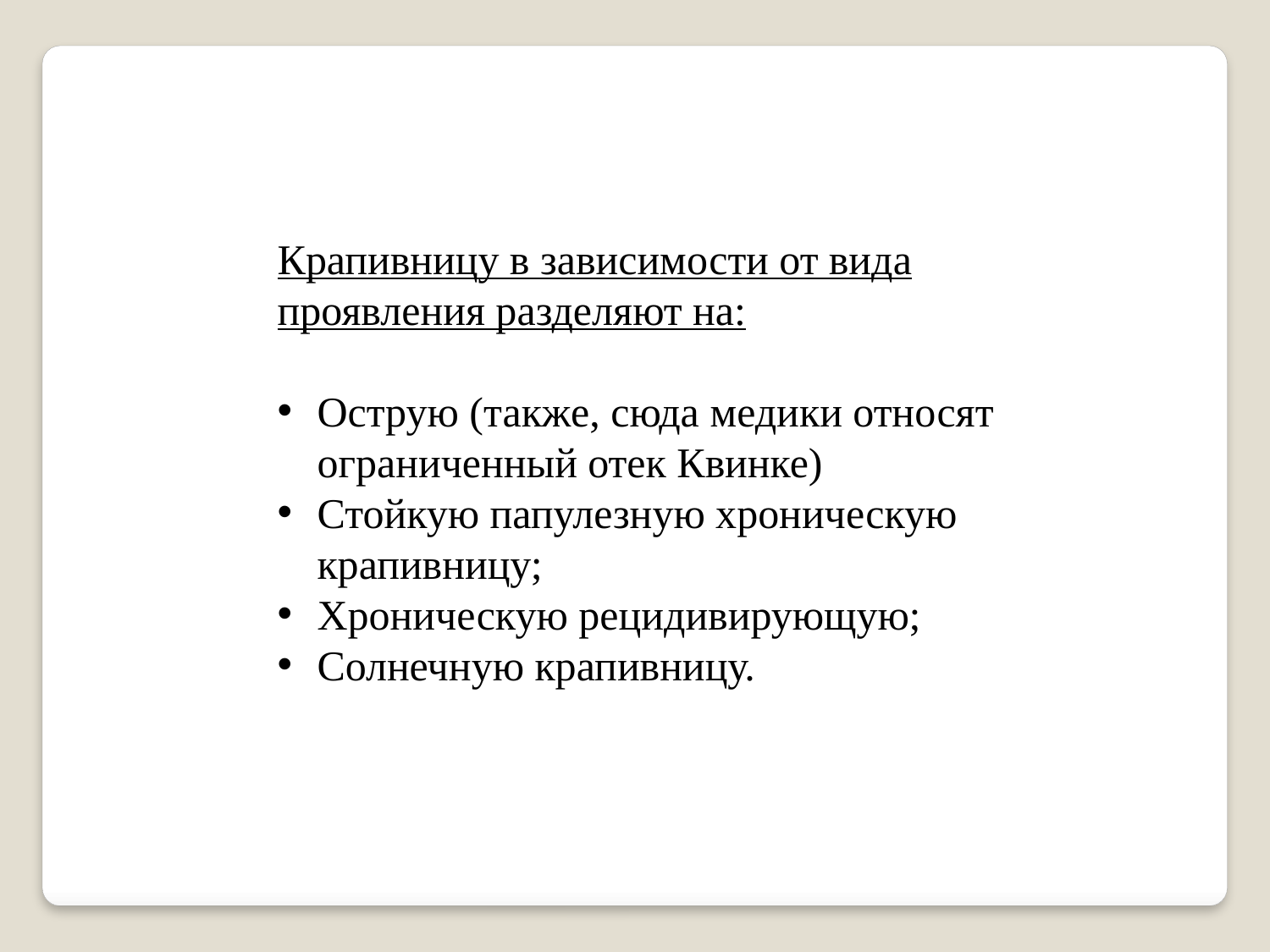

Крапивницу в зависимости от вида проявления разделяют на:

Острую (также, сюда медики относят ограниченный отек Квинке)
Стойкую папулезную хроническую крапивницу;
Хроническую рецидивирующую;
Солнечную крапивницу.